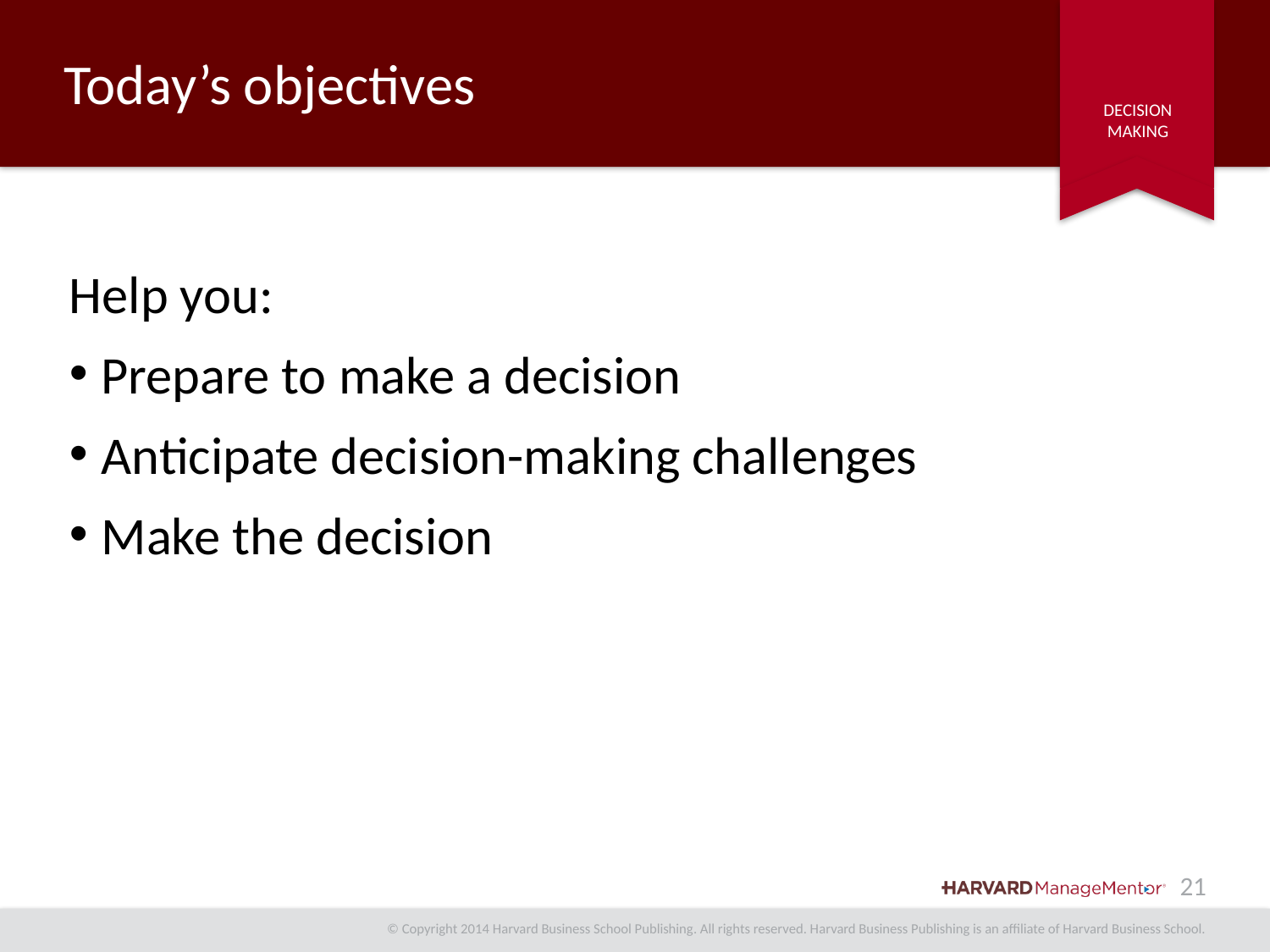

# Today’s objectives
Help you:
Prepare to make a decision
Anticipate decision-making challenges
Make the decision